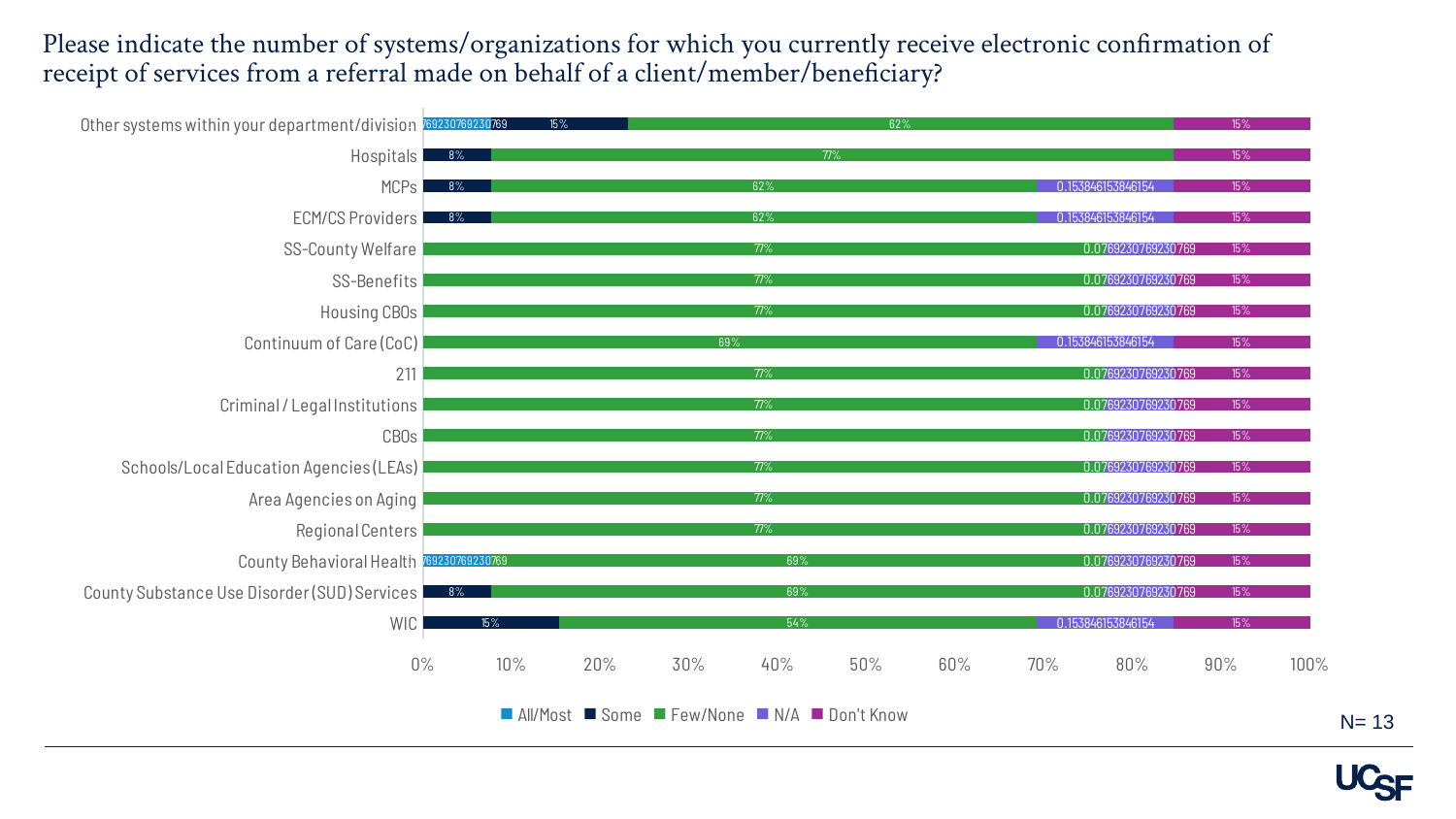

# Please indicate the number of systems/organizations for which you currently receive electronic confirmation of receipt of services from a referral made on behalf of a client/member/beneficiary?

### Chart

| Category | All/Most | Some | Few/None | N/A | Don't Know |
|---|---|---|---|---|---|
| Other systems within your department/division | 0.07692307692307693 | 0.15384615384615385 | 0.6153846153846154 | None | 0.15384615384615385 |
| Hospitals | None | 0.07692307692307693 | 0.7692307692307693 | None | 0.15384615384615385 |
| MCPs | None | 0.07692307692307693 | 0.6153846153846154 | 0.15384615384615385 | 0.15384615384615385 |
| ECM/CS Providers | None | 0.07692307692307693 | 0.6153846153846154 | 0.15384615384615385 | 0.15384615384615385 |
| SS-County Welfare | None | None | 0.7692307692307693 | 0.07692307692307693 | 0.15384615384615385 |
| SS-Benefits | None | None | 0.7692307692307693 | 0.07692307692307693 | 0.15384615384615385 |
| Housing CBOs | None | None | 0.7692307692307693 | 0.07692307692307693 | 0.15384615384615385 |
| Continuum of Care (CoC) | None | None | 0.6923076923076923 | 0.15384615384615385 | 0.15384615384615385 |
| 211 | None | None | 0.7692307692307693 | 0.07692307692307693 | 0.15384615384615385 |
| Criminal / Legal Institutions | None | None | 0.7692307692307693 | 0.07692307692307693 | 0.15384615384615385 |
| CBOs | None | None | 0.7692307692307693 | 0.07692307692307693 | 0.15384615384615385 |
| Schools/Local Education Agencies (LEAs) | None | None | 0.7692307692307693 | 0.07692307692307693 | 0.15384615384615385 |
| Area Agencies on Aging | None | None | 0.7692307692307693 | 0.07692307692307693 | 0.15384615384615385 |
| Regional Centers | None | None | 0.7692307692307693 | 0.07692307692307693 | 0.15384615384615385 |
| County Behavioral Health | 0.07692307692307693 | None | 0.6923076923076923 | 0.07692307692307693 | 0.15384615384615385 |
| County Substance Use Disorder (SUD) Services | None | 0.07692307692307693 | 0.6923076923076923 | 0.07692307692307693 | 0.15384615384615385 |
| WIC | None | 0.15384615384615385 | 0.5384615384615384 | 0.15384615384615385 | 0.15384615384615385 |
N= 13